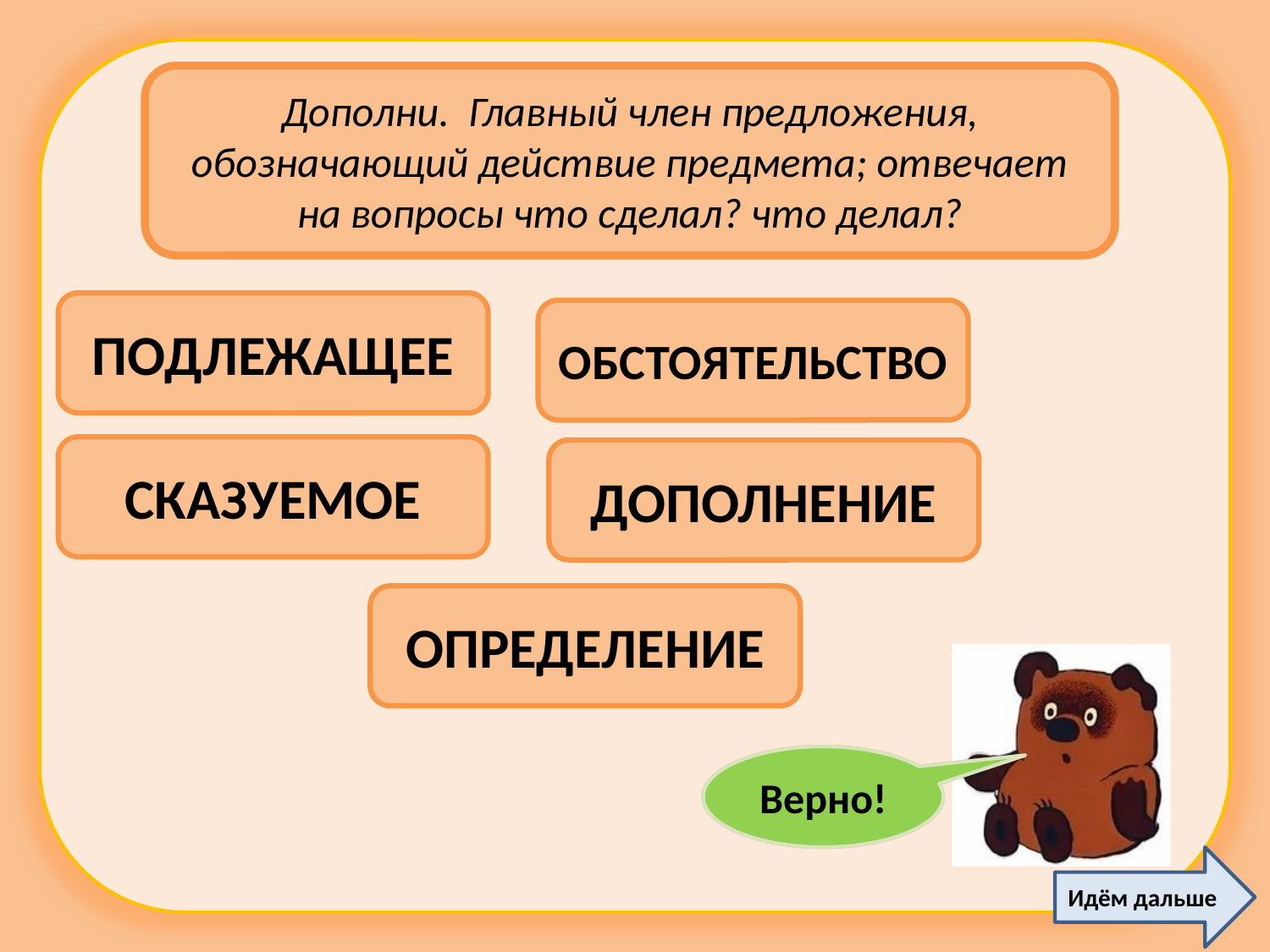

Дополни.  Главный член предложения, обозначающий действие предмета; отвечает на вопросы что сделал? что делал?

ПОДЛЕЖАЩЕЕ
ОБСТОЯТЕЛЬСТВО

СКАЗУЕМОЕ
ДОПОЛНЕНИЕ
ОПРЕДЕЛЕНИЕ
Подумай еще
Верно!
Идём дальше